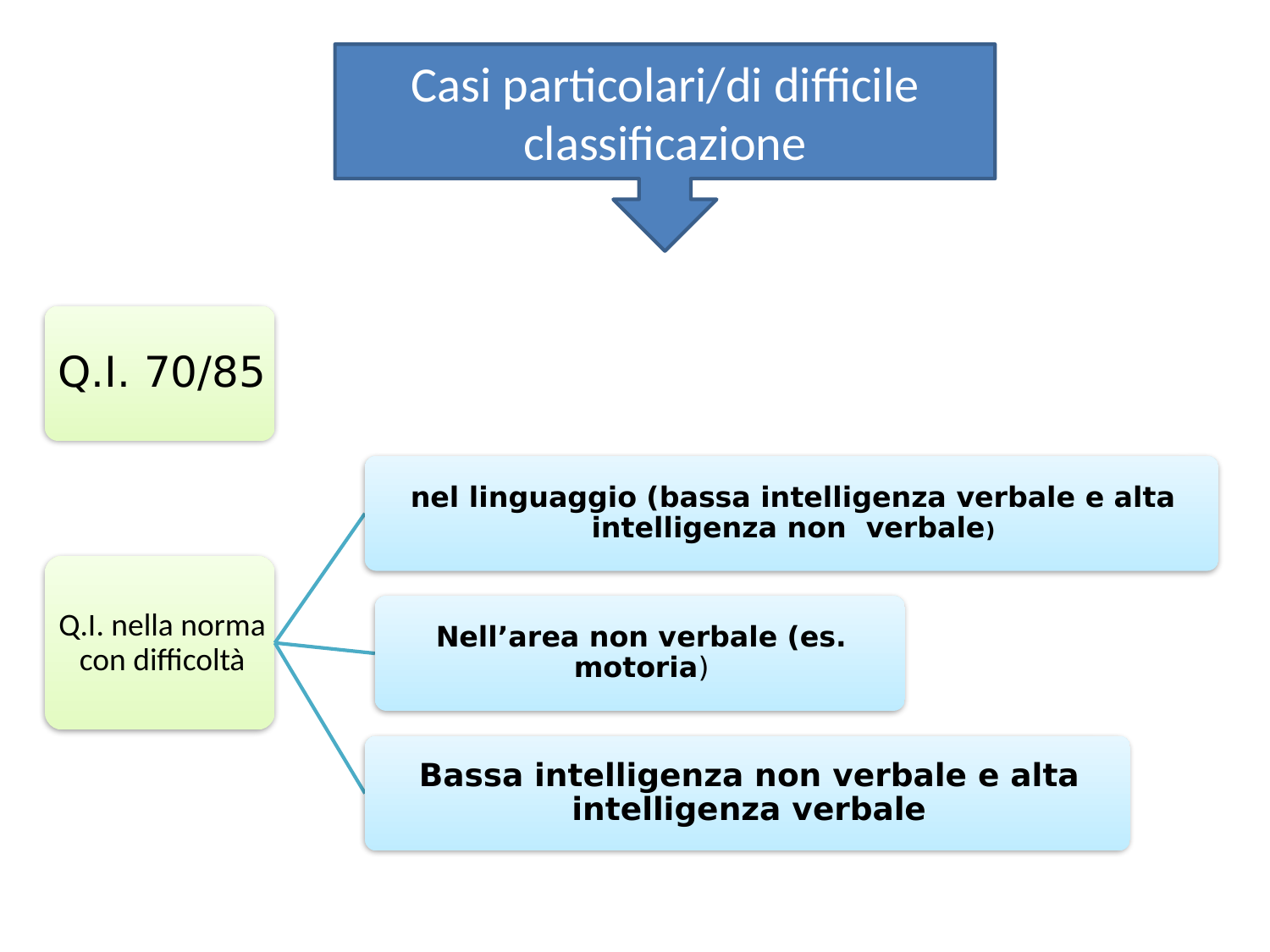

Casi particolari/di difficile classificazione
Q.I. nella norma con difficoltà

nel linguaggio (bassa intelligenza verbale e alta intelligenza non  verbale)

Nell’area non verbale (es. motoria)

Bassa intelligenza non verbale e alta intelligenza verbale
Q.I. 70/85